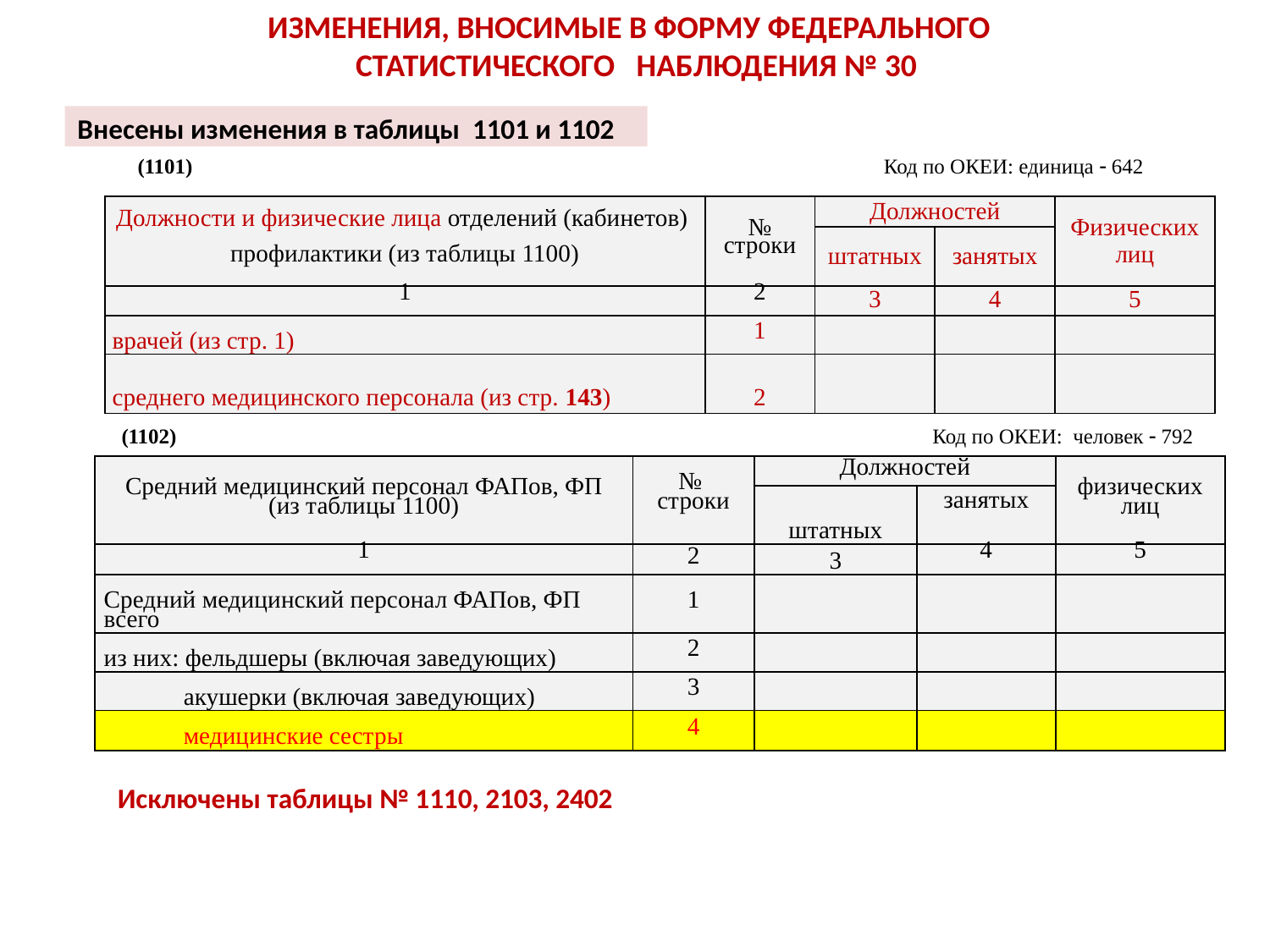

ИЗМЕНЕНИЯ, ВНОСИМЫЕ В ФОРМУ ФЕДЕРАЛЬНОГО
СТАТИСТИЧЕСКОГО   НАБЛЮДЕНИЯ № 30

Внесены изменения в таблицы  1101 и 1102

(1101)			                                                                     Код по ОКЕИ: единица − 642
| Должности и физические лица отделений (кабинетов) профилактики (из таблицы 1100) | № строки | Должностей |  | Физических лиц |
| --- | --- | --- | --- | --- |
|  |  | штатных | занятых |  |
| 1 | 2 | 3 | 4 | 5 |
| врачей (из стр. 1) | 1 |  |  |  |
| среднего медицинского персонала (из стр. 143) | 2 |  |  |  |
 (1102)				                                                          Код по ОКЕИ:  человек − 792
| Средний медицинский персонал ФАПов, ФП (из таблицы 1100) | № строки | Должностей |  | физических лиц |
| --- | --- | --- | --- | --- |
|  |  | штатных | занятых |  |
| 1 | 2 | 3 | 4 | 5 |
| Средний медицинский персонал ФАПов, ФП всего | 1 |  |  |  |
| из них: фельдшеры (включая заведующих) | 2 |  |  |  |
| акушерки (включая заведующих) | 3 |  |  |  |
| медицинские сестры | 4 |  |  |  |

Исключены таблицы № 1110, 2103, 2402
11